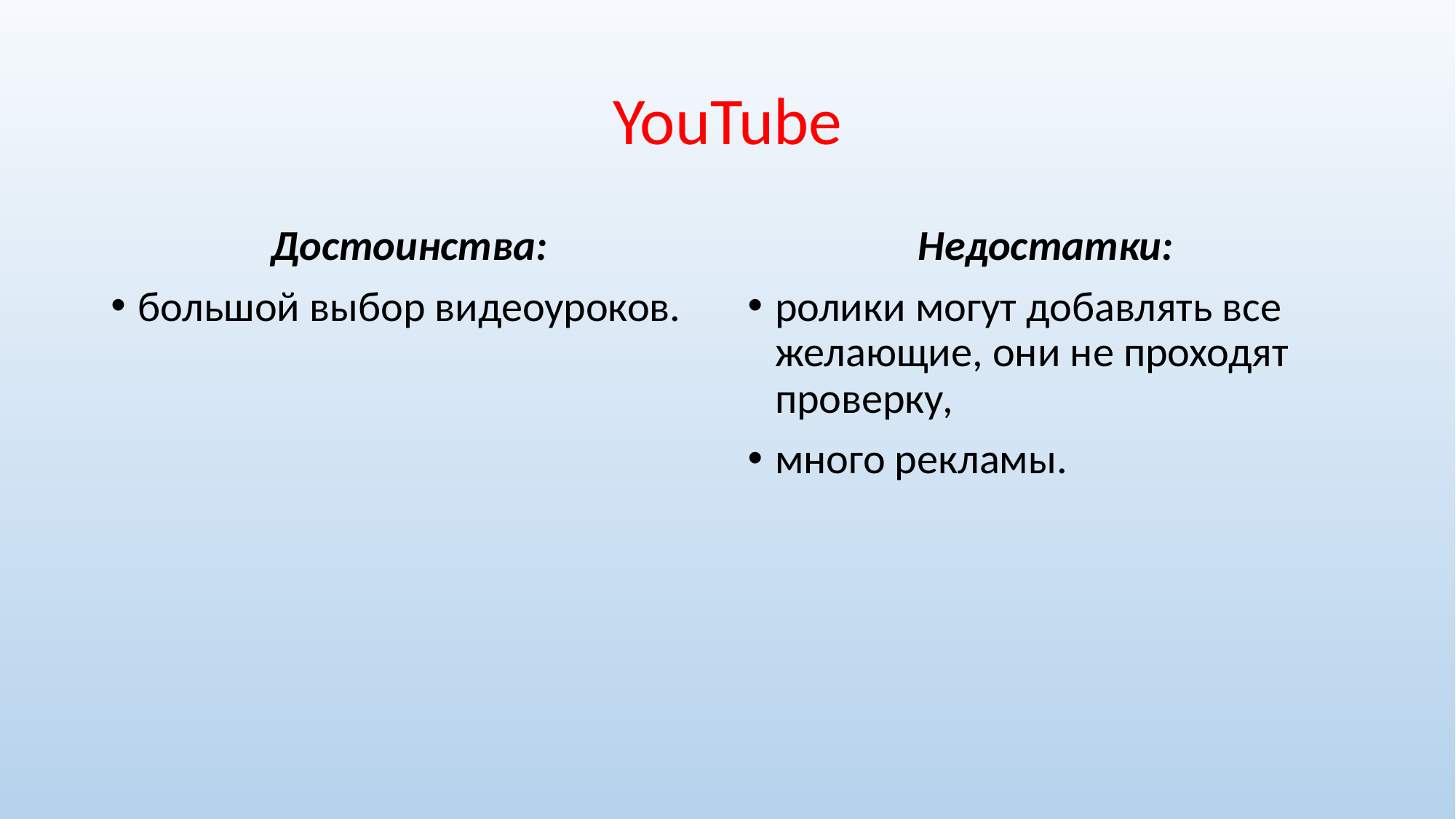

# YouTube
Достоинства:
большой выбор видеоуроков.
Недостатки:
ролики могут добавлять все желающие, они не проходят проверку,
много рекламы.